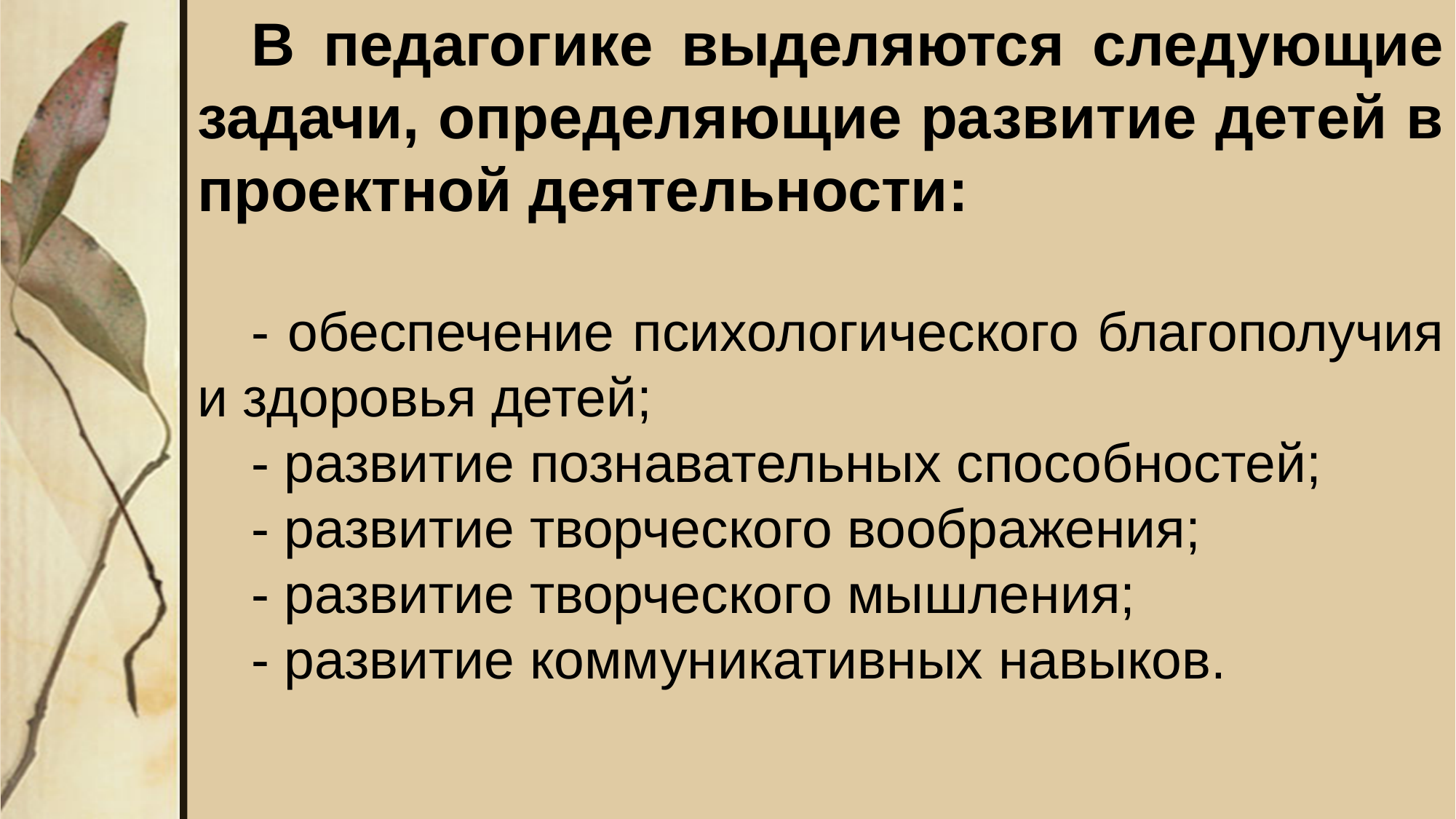

В педагогике выделяются следующие задачи, определяющие развитие детей в проектной деятельности:

- обеспечение психологического благополучия и здоровья детей;
- развитие познавательных способностей;
- развитие творческого воображения;
- развитие творческого мышления;
- развитие коммуникативных навыков.